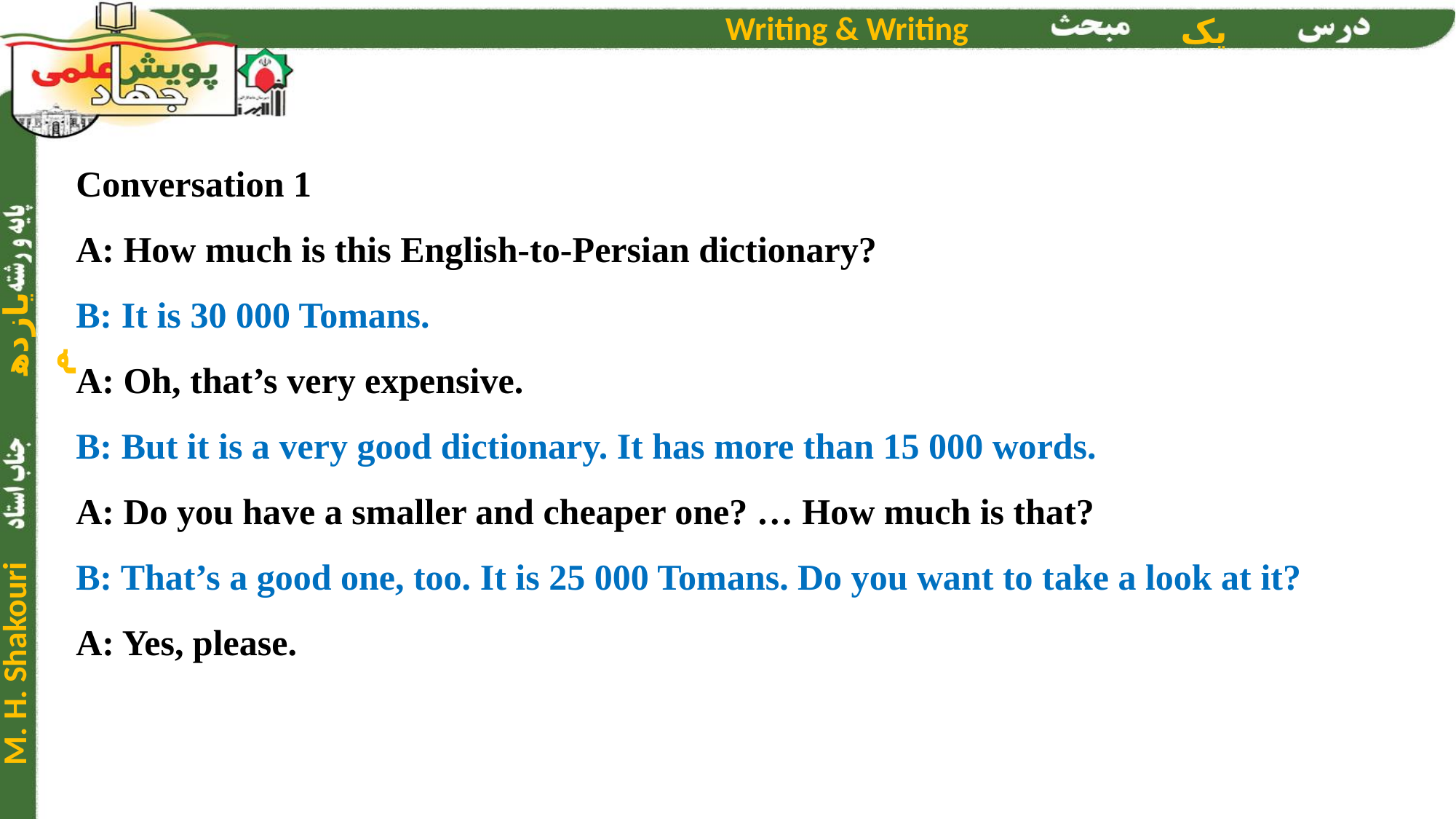

Conversation 1
A: How much is this English-to-Persian dictionary?
B: It is 30 000 Tomans.
A: Oh, that’s very expensive.
B: But it is a very good dictionary. It has more than 15 000 words.
A: Do you have a smaller and cheaper one? … How much is that?
B: That’s a good one, too. It is 25 000 Tomans. Do you want to take a look at it?
A: Yes, please.